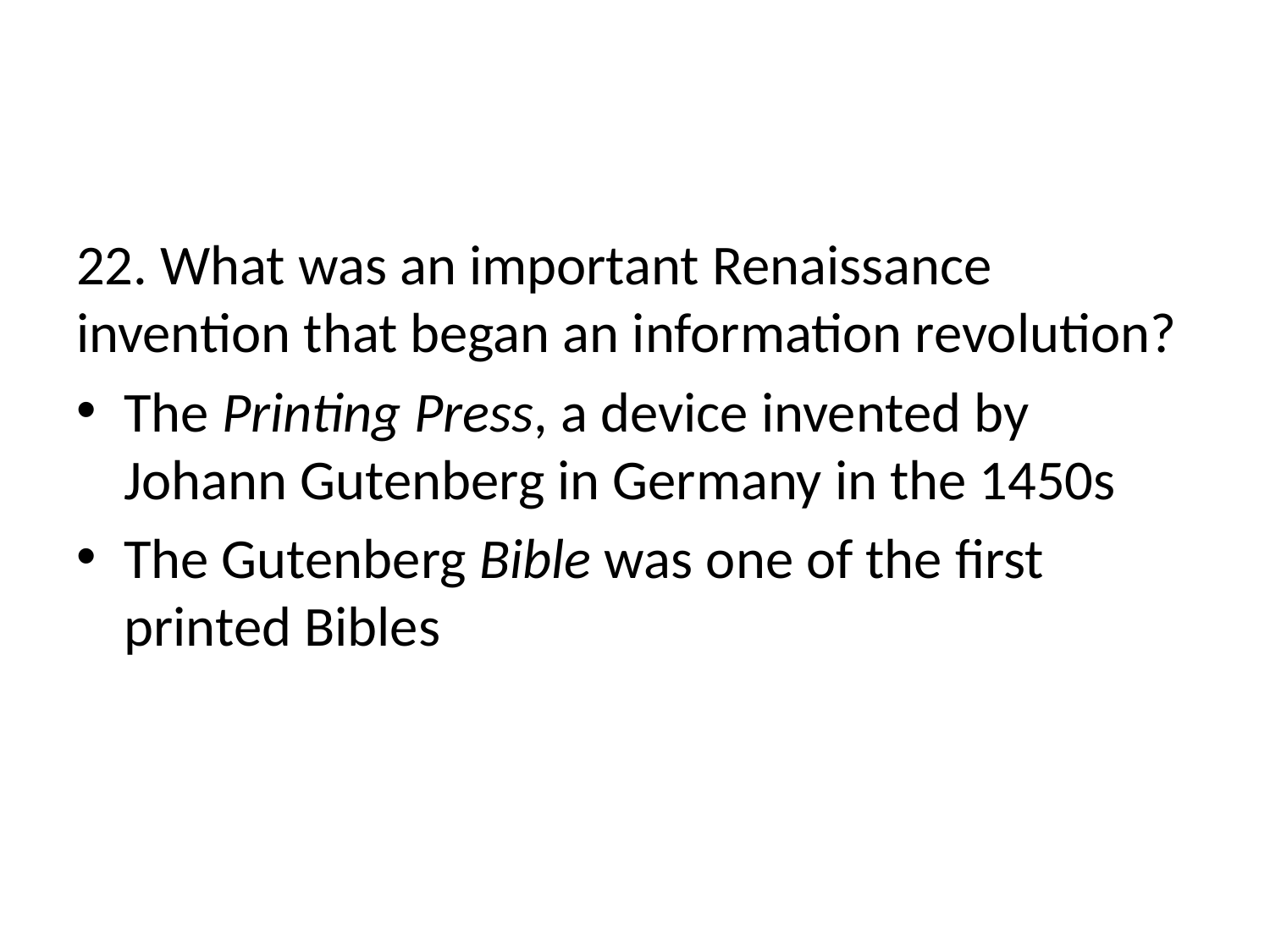

#
22. What was an important Renaissance invention that began an information revolution?
The Printing Press, a device invented by Johann Gutenberg in Germany in the 1450s
The Gutenberg Bible was one of the first printed Bibles